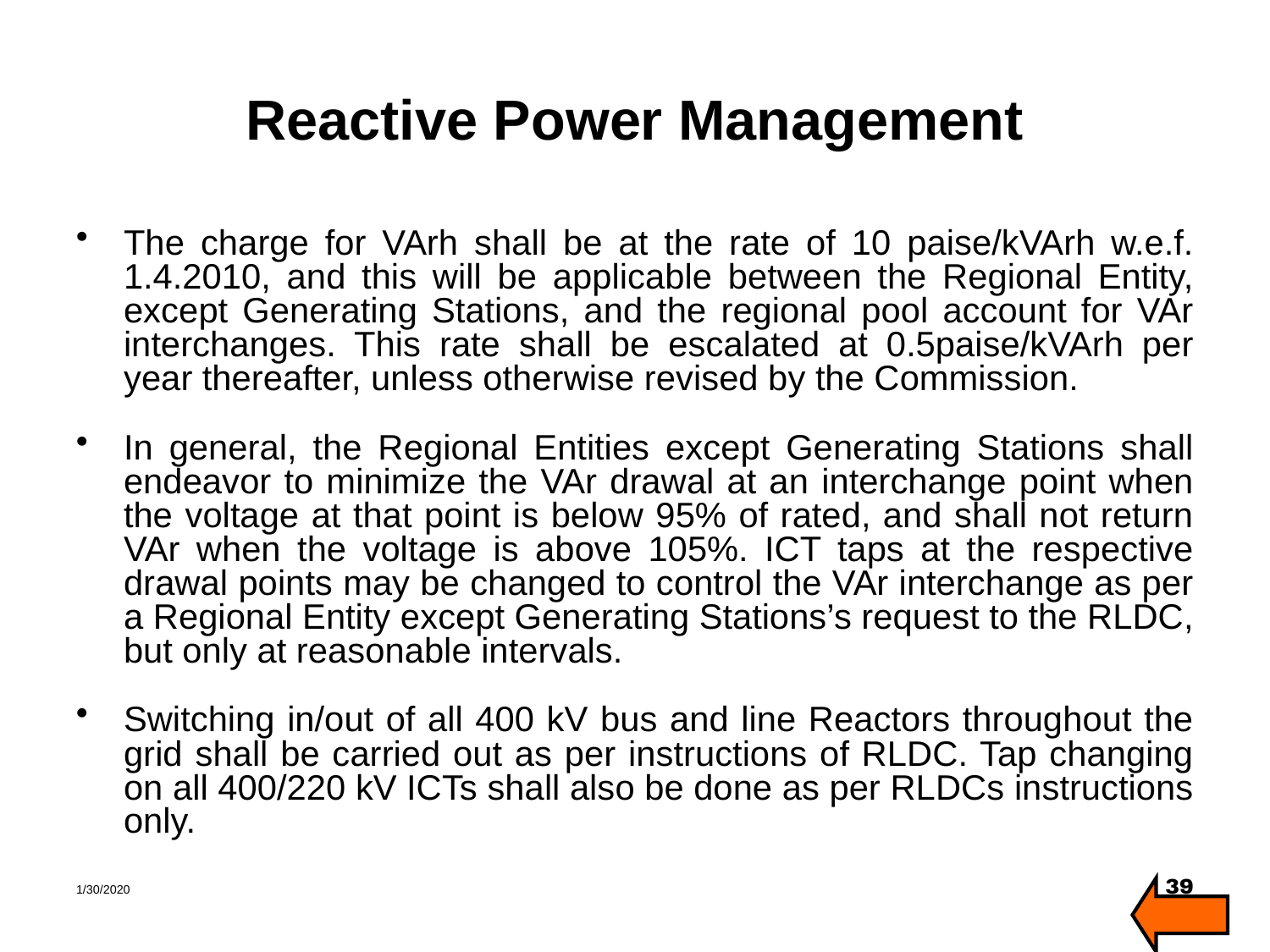

# Reactive Power Management
The charge for VArh shall be at the rate of 10 paise/kVArh w.e.f. 1.4.2010, and this will be applicable between the Regional Entity, except Generating Stations, and the regional pool account for VAr interchanges. This rate shall be escalated at 0.5paise/kVArh per year thereafter, unless otherwise revised by the Commission.
In general, the Regional Entities except Generating Stations shall endeavor to minimize the VAr drawal at an interchange point when the voltage at that point is below 95% of rated, and shall not return VAr when the voltage is above 105%. ICT taps at the respective drawal points may be changed to control the VAr interchange as per a Regional Entity except Generating Stations’s request to the RLDC, but only at reasonable intervals.
Switching in/out of all 400 kV bus and line Reactors throughout the grid shall be carried out as per instructions of RLDC. Tap changing on all 400/220 kV ICTs shall also be done as per RLDCs instructions only.
1/30/2020
39